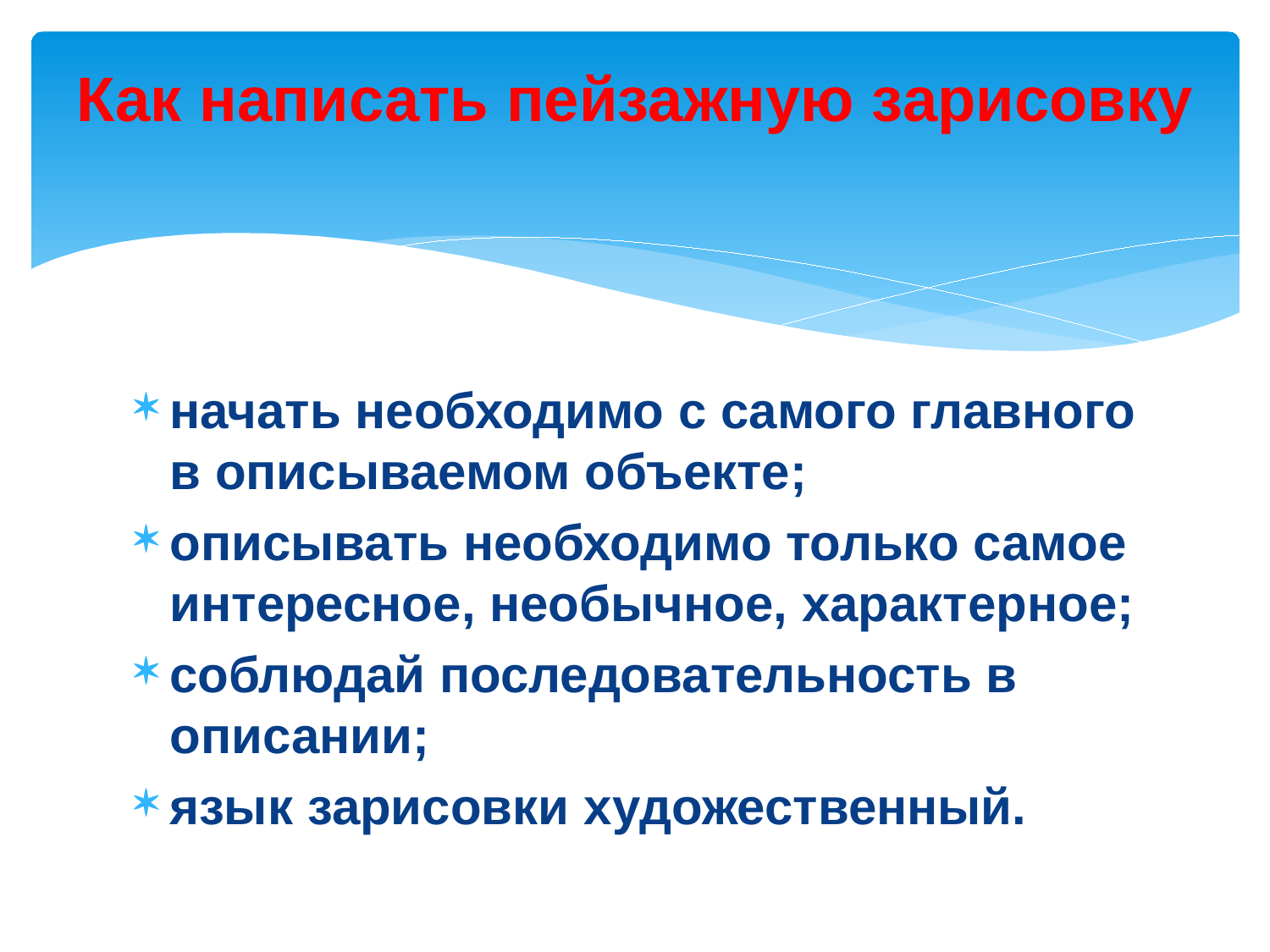

# Как написать пейзажную зарисовку
начать необходимо с самого главного в описываемом объекте;
описывать необходимо только самое интересное, необычное, характерное;
соблюдай последовательность в описании;
язык зарисовки художественный.